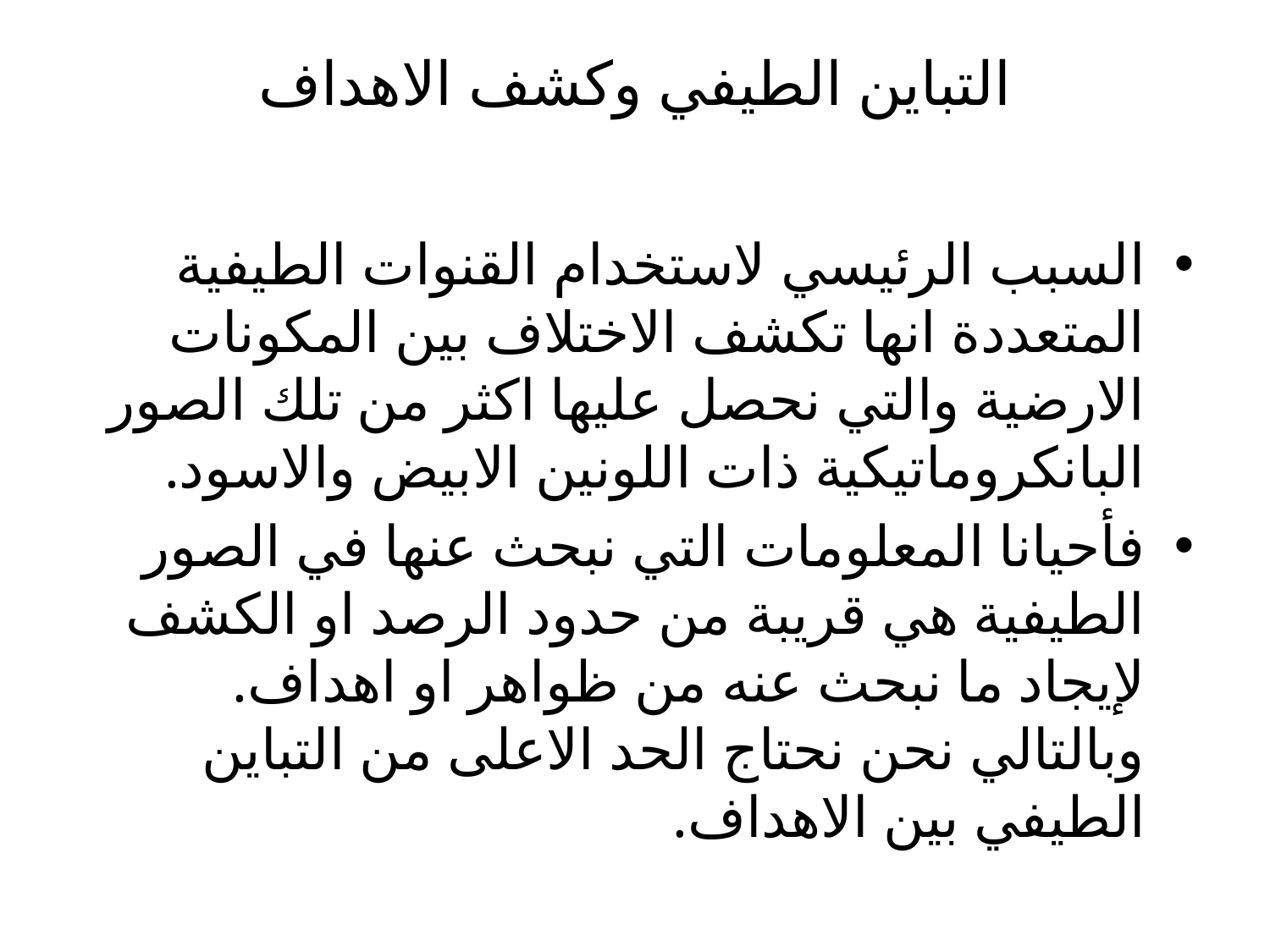

# التباين الطيفي وكشف الاهداف
السبب الرئيسي لاستخدام القنوات الطيفية المتعددة انها تكشف الاختلاف بين المكونات الارضية والتي نحصل عليها اكثر من تلك الصور البانكروماتيكية ذات اللونين الابيض والاسود.
فأحيانا المعلومات التي نبحث عنها في الصور الطيفية هي قريبة من حدود الرصد او الكشف لإيجاد ما نبحث عنه من ظواهر او اهداف. وبالتالي نحن نحتاج الحد الاعلى من التباين الطيفي بين الاهداف.